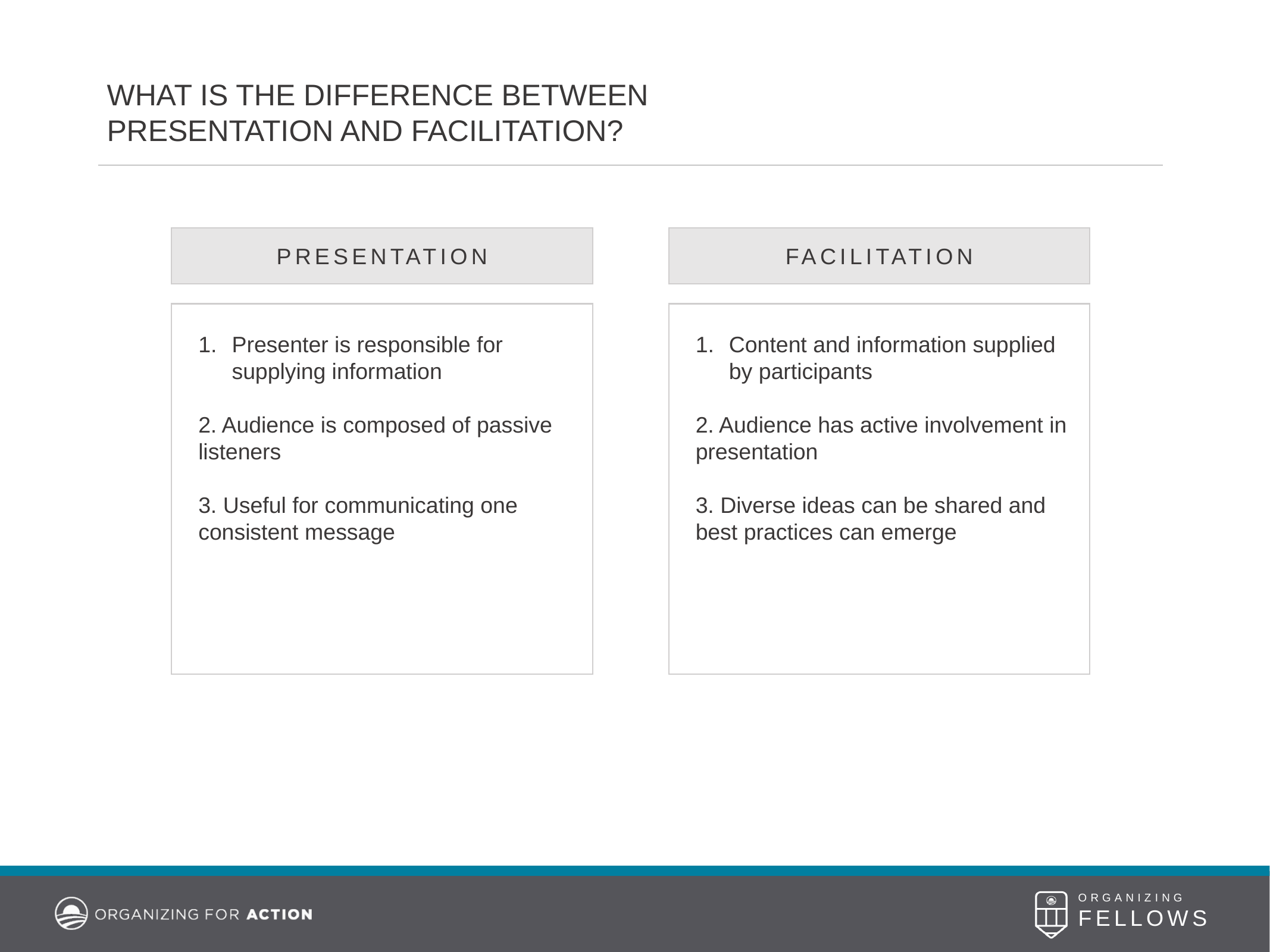

WHAT IS THE DIFFERENCE BETWEEN
PRESENTATION AND FACILITATION?
PRESENTATION
FACILITATION

Presenter is responsible for supplying information

2. Audience is composed of passive listeners

3. Useful for communicating one consistent message

Content and information supplied by participants

2. Audience has active involvement in presentation

3. Diverse ideas can be shared and best practices can emerge